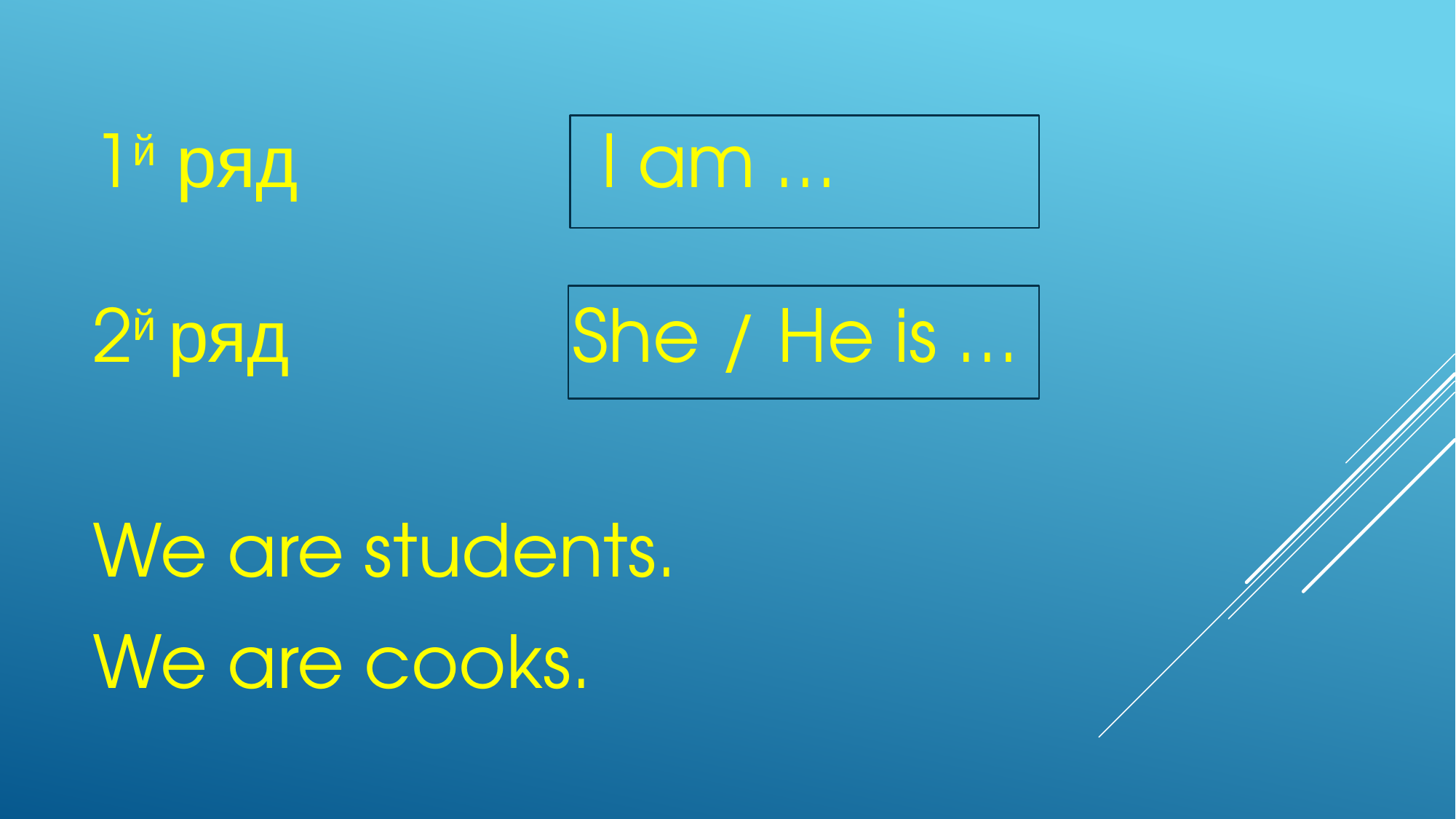

# 1й ряд               I am … 2й ряд              She / He is …

We are students.
We are cooks.